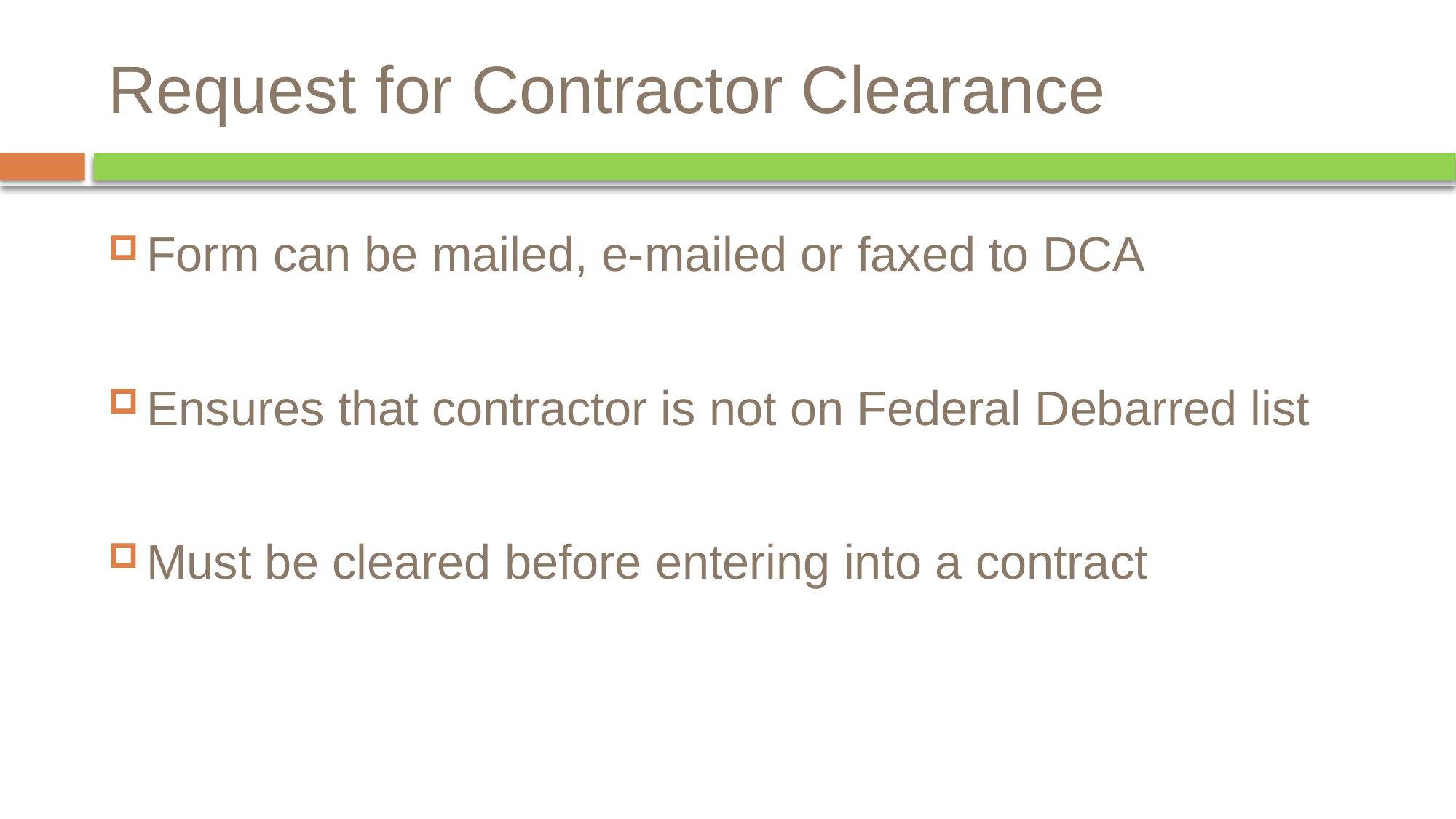

# Request for Contractor Clearance
Form can be mailed, e-mailed or faxed to DCA

Ensures that contractor is not on Federal Debarred list

Must be cleared before entering into a contract